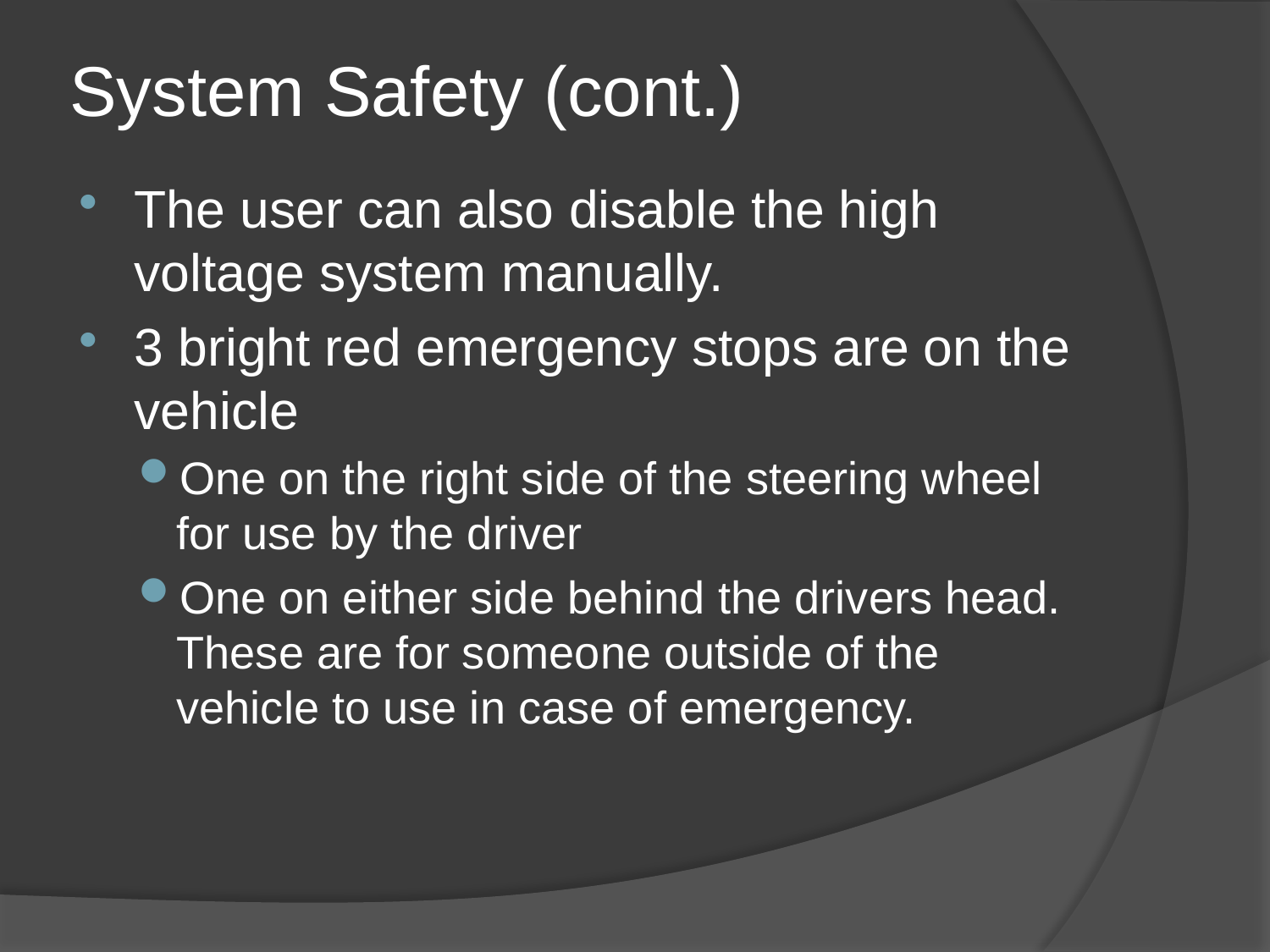

# System Safety (cont.)
The user can also disable the high voltage system manually.
3 bright red emergency stops are on the vehicle
One on the right side of the steering wheel for use by the driver
One on either side behind the drivers head. These are for someone outside of the vehicle to use in case of emergency.